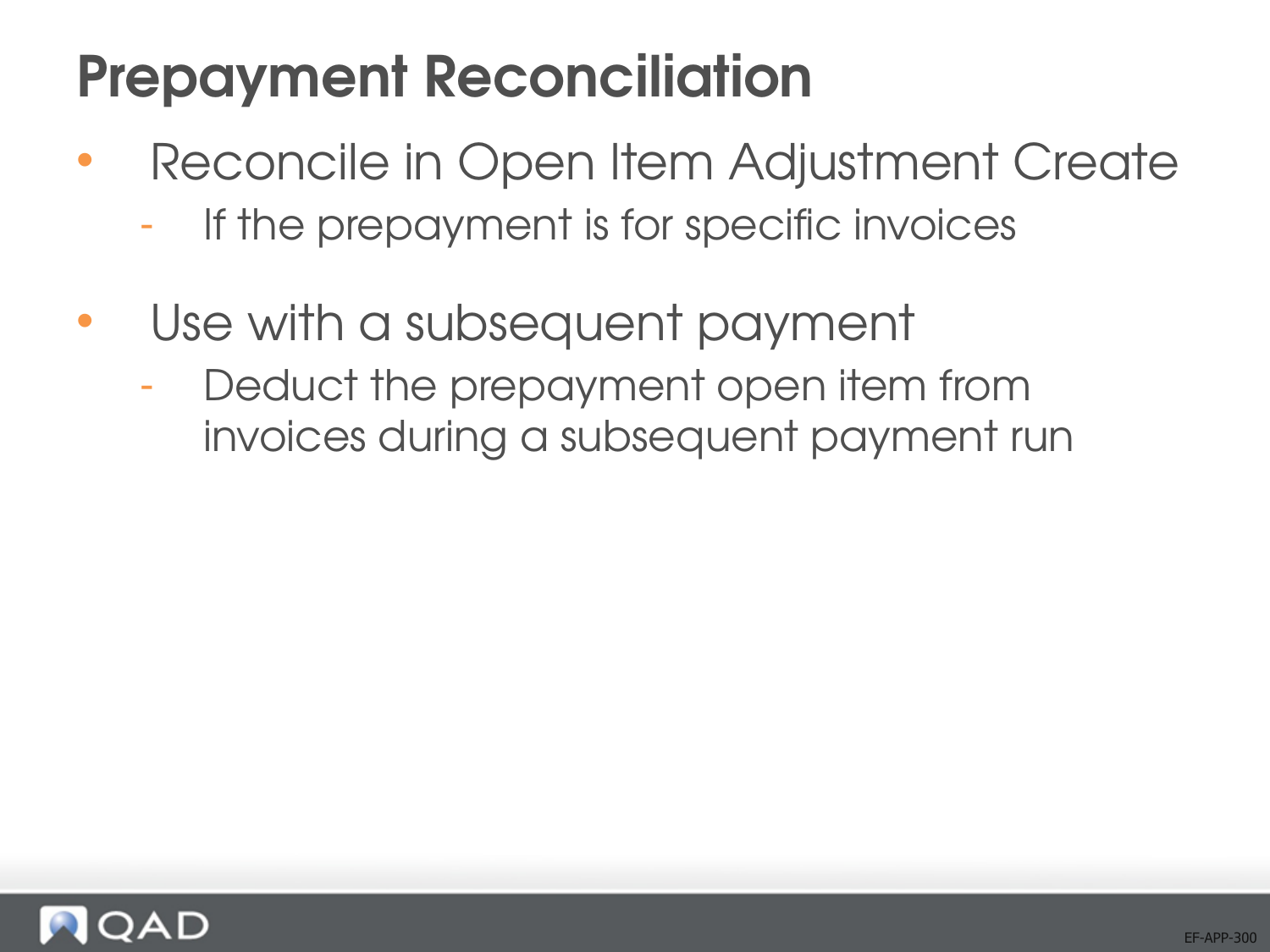

# Prepayment Reconciliation
Reconcile in Open Item Adjustment Create
If the prepayment is for specific invoices
Use with a subsequent payment
Deduct the prepayment open item from invoices during a subsequent payment run

EF-APP-300